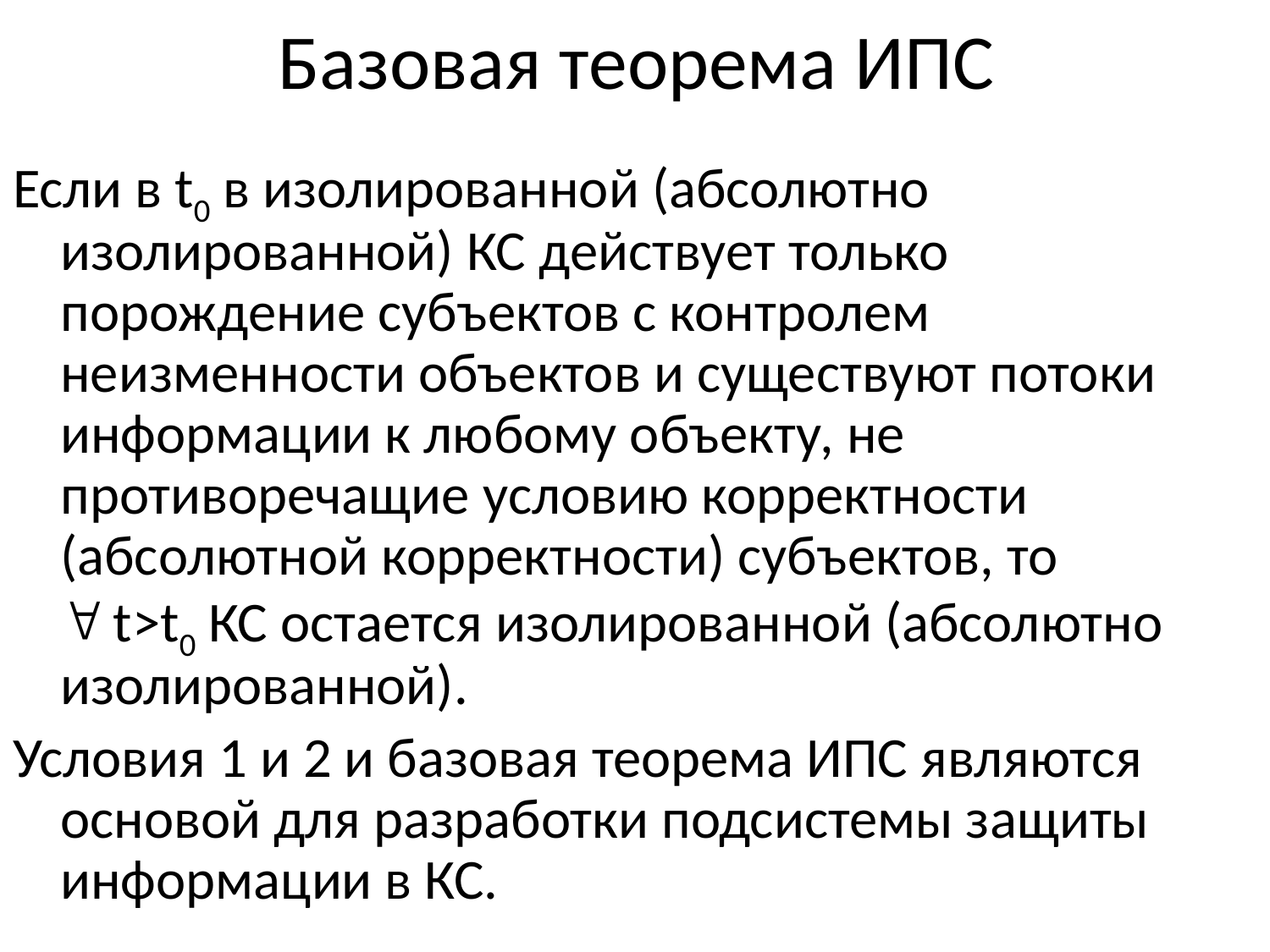

# Базовая теорема ИПС
Если в t0 в изолированной (абсолютно изолированной) КС действует только порождение субъектов с контролем неизменности объектов и существуют потоки информации к любому объекту, не противоречащие условию корректности (абсолютной корректности) субъектов, то
∀ t>t0 КС остается изолированной (абсолютно изолированной).
Условия 1 и 2 и базовая теорема ИПС являются основой для разработки подсистемы защиты информации в КС.